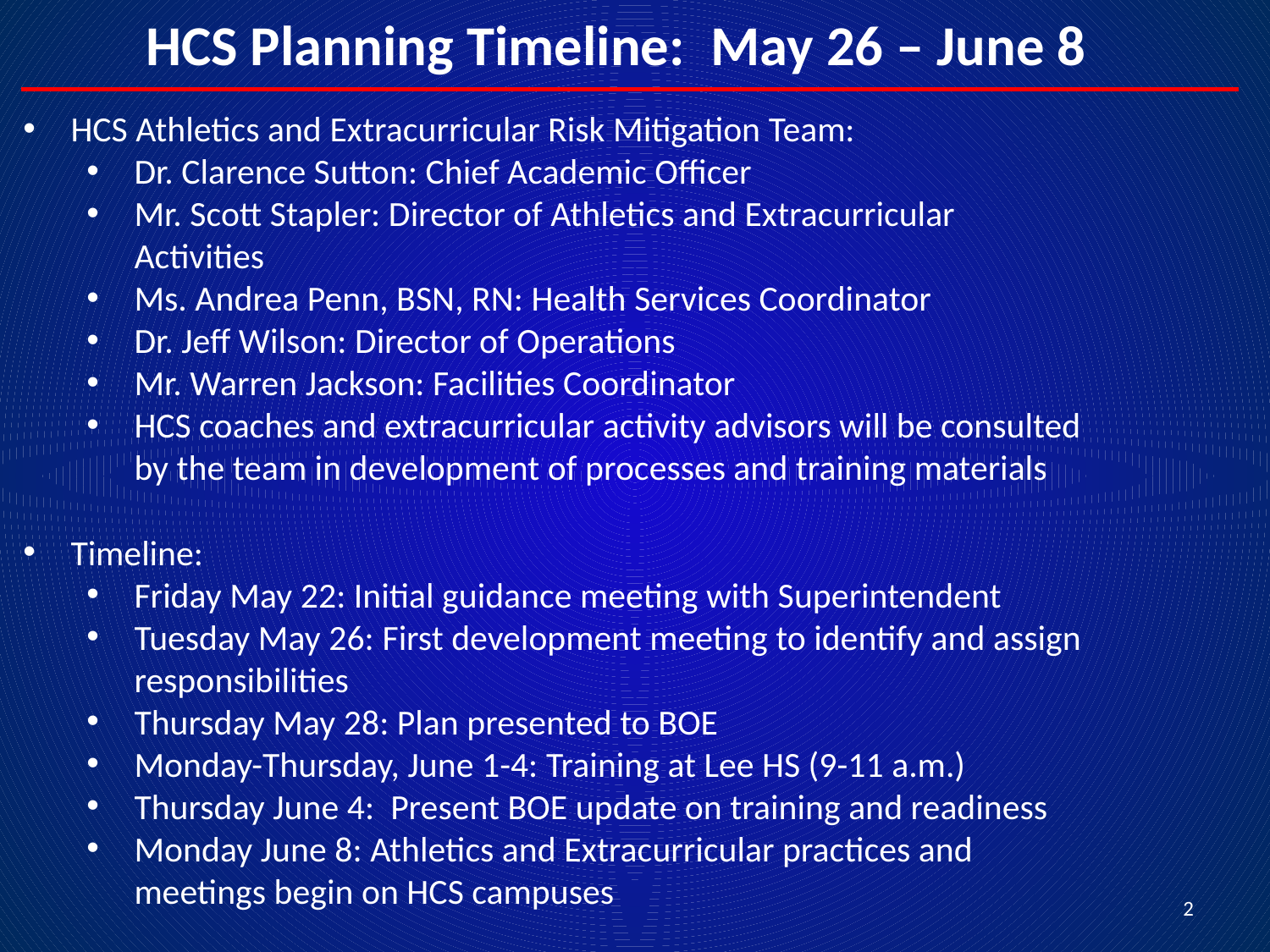

HCS Planning Timeline:  May 26 – June 8
#
HCS Athletics and Extracurricular Risk Mitigation Team:
Dr. Clarence Sutton: Chief Academic Officer
Mr. Scott Stapler: Director of Athletics and Extracurricular Activities
Ms. Andrea Penn, BSN, RN: Health Services Coordinator
Dr. Jeff Wilson: Director of Operations
Mr. Warren Jackson: Facilities Coordinator
HCS coaches and extracurricular activity advisors will be consulted by the team in development of processes and training materials

Timeline:
Friday May 22: Initial guidance meeting with Superintendent
Tuesday May 26: First development meeting to identify and assign responsibilities
Thursday May 28: Plan presented to BOE
Monday-Thursday, June 1-4: Training at Lee HS (9-11 a.m.)
Thursday June 4:  Present BOE update on training and readiness
Monday June 8: Athletics and Extracurricular practices and meetings begin on HCS campuses
2